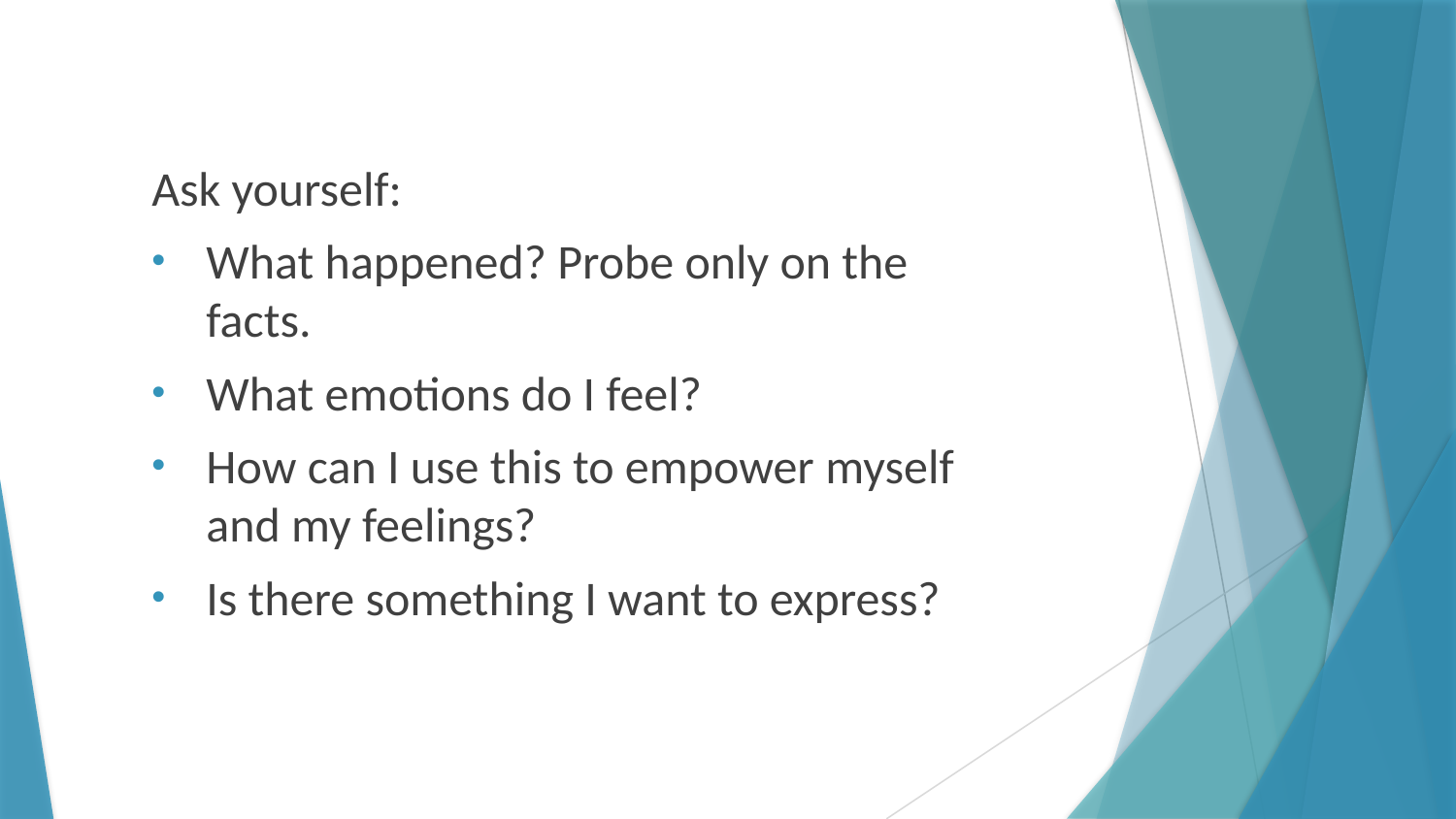

Ask yourself:
What happened? Probe only on the facts.
What emotions do I feel?
How can I use this to empower myself and my feelings?
Is there something I want to express?